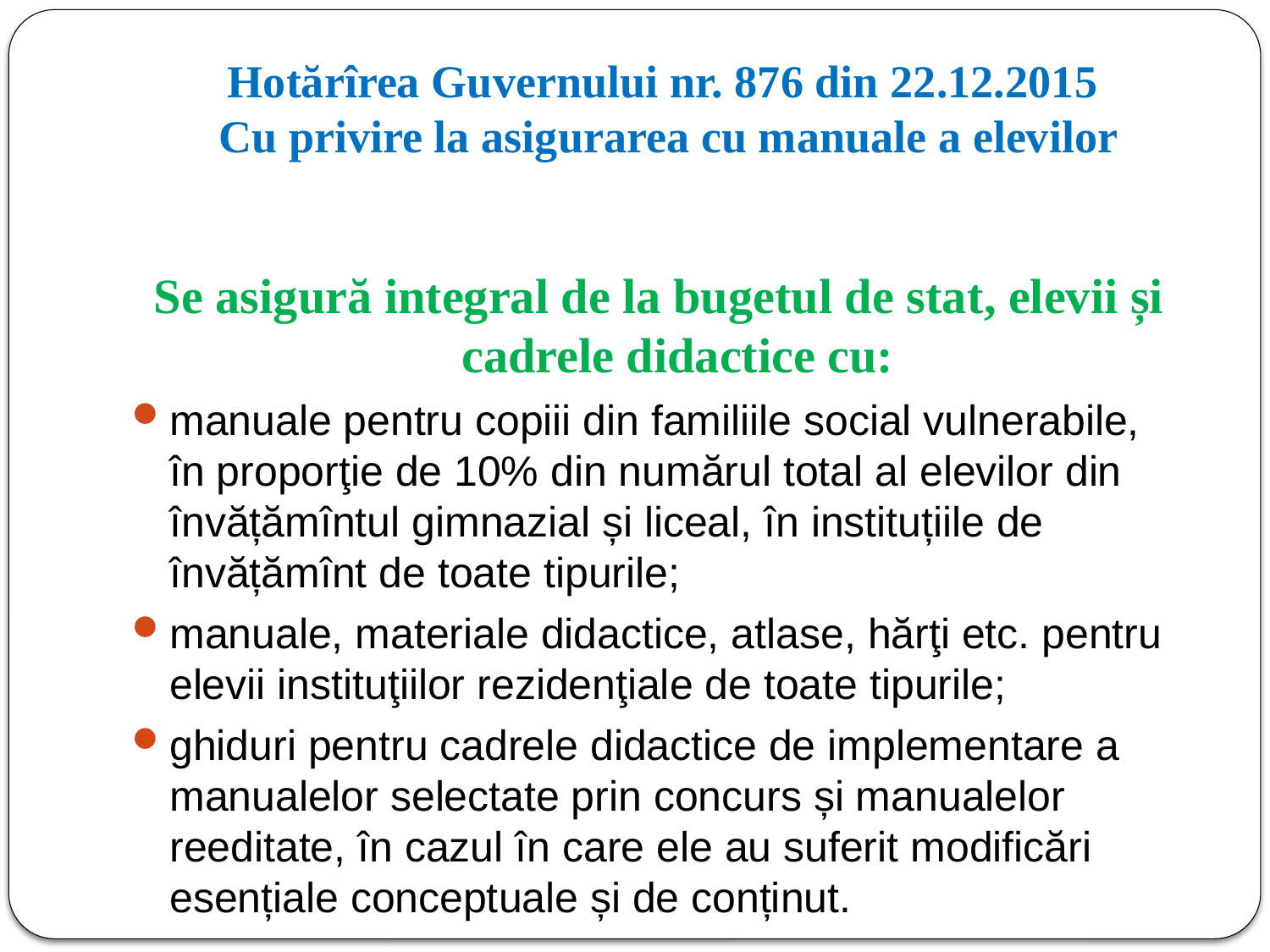

# Hotărîrea Guvernului nr. 876 din 22.12.2015 Cu privire la asigurarea cu manuale a elevilor
Se asigură integral de la bugetul de stat, elevii și cadrele didactice cu:
manuale pentru copiii din familiile social vulnerabile, în proporţie de 10% din numărul total al elevilor din învățămîntul gimnazial și liceal, în instituțiile de învățămînt de toate tipurile;
manuale, materiale didactice, atlase, hărţi etc. pentru elevii instituţiilor rezidenţiale de toate tipurile;
ghiduri pentru cadrele didactice de implementare a manualelor selectate prin concurs și manualelor reeditate, în cazul în care ele au suferit modificări esențiale conceptuale și de conținut.